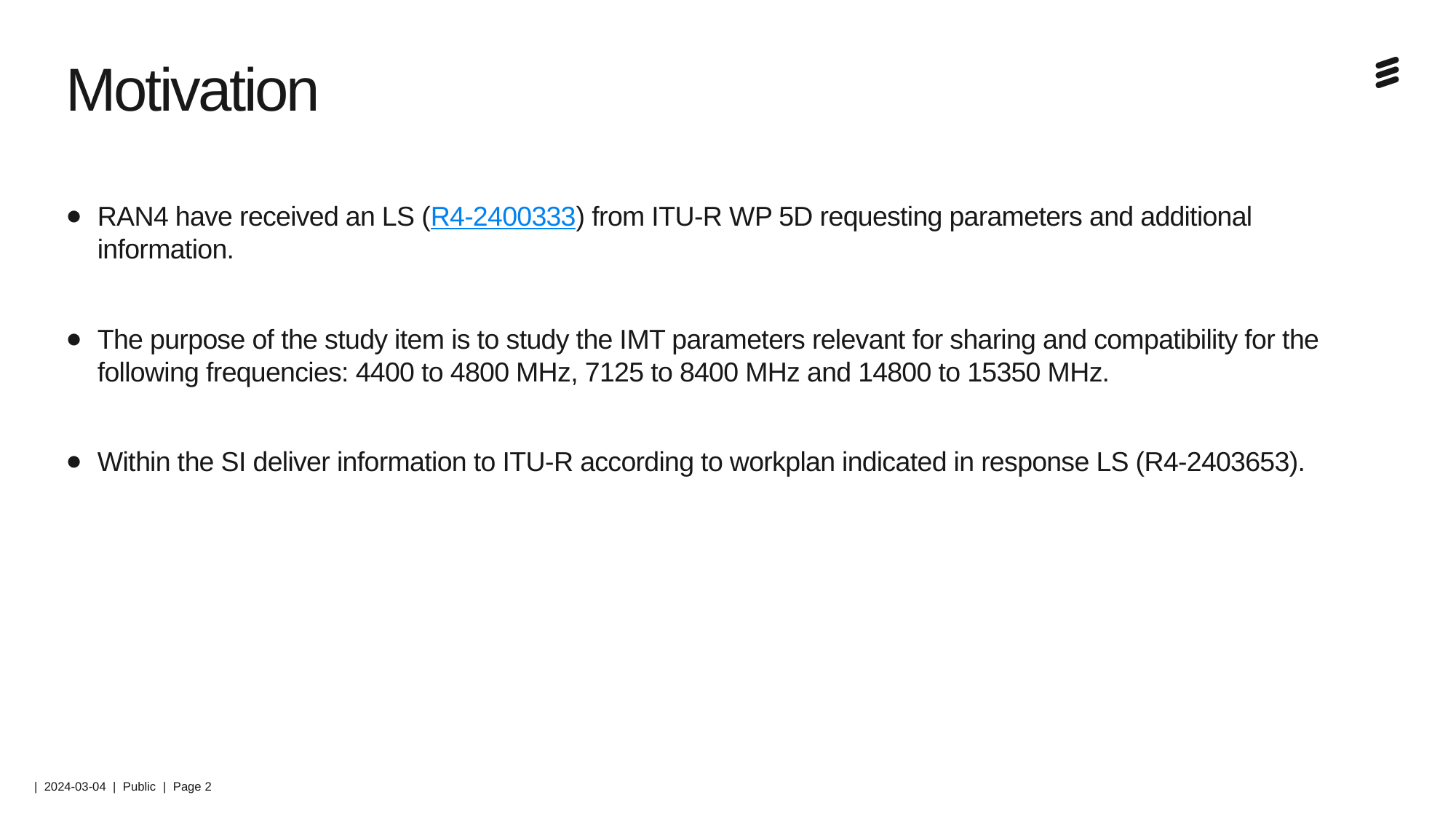

# Motivation
RAN4 have received an LS (R4-2400333) from ITU-R WP 5D requesting parameters and additional information.

The purpose of the study item is to study the IMT parameters relevant for sharing and compatibility for the following frequencies: 4400 to 4800 MHz, 7125 to 8400 MHz and 14800 to 15350 MHz.

Within the SI deliver information to ITU-R according to workplan indicated in response LS (R4-2403653).